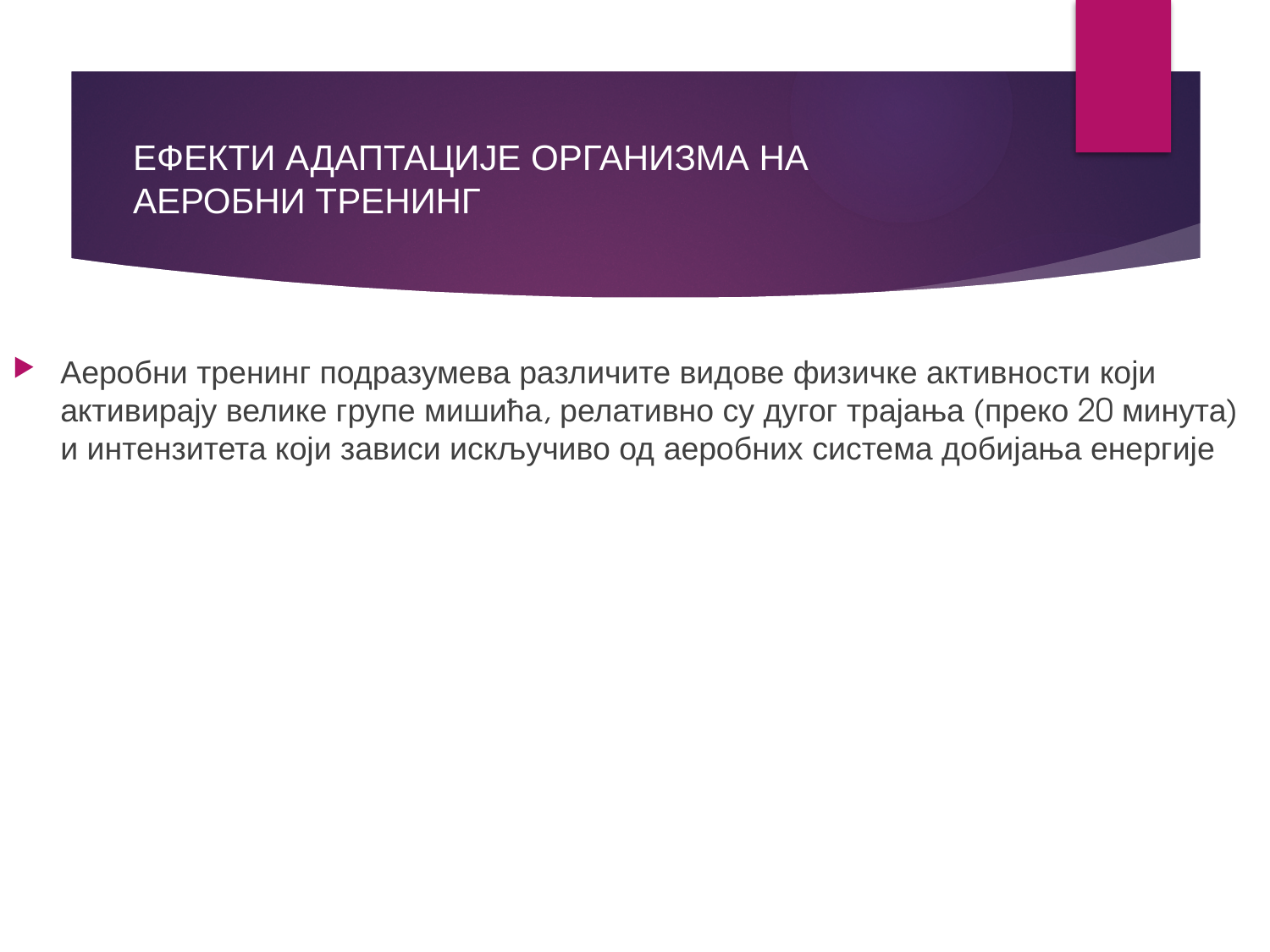

# ЕФЕКТИ АДАПТАЦИЈЕ ОРГАНИЗМА НА АЕРОБНИ ТРЕНИНГ
Аеробни тренинг подразумева различите видове физичке активности који активирају велике групе мишића, релативно су дугог трајања (преко 20 минута) и интензитета који зависи искључиво од аеробних система добијања енергије